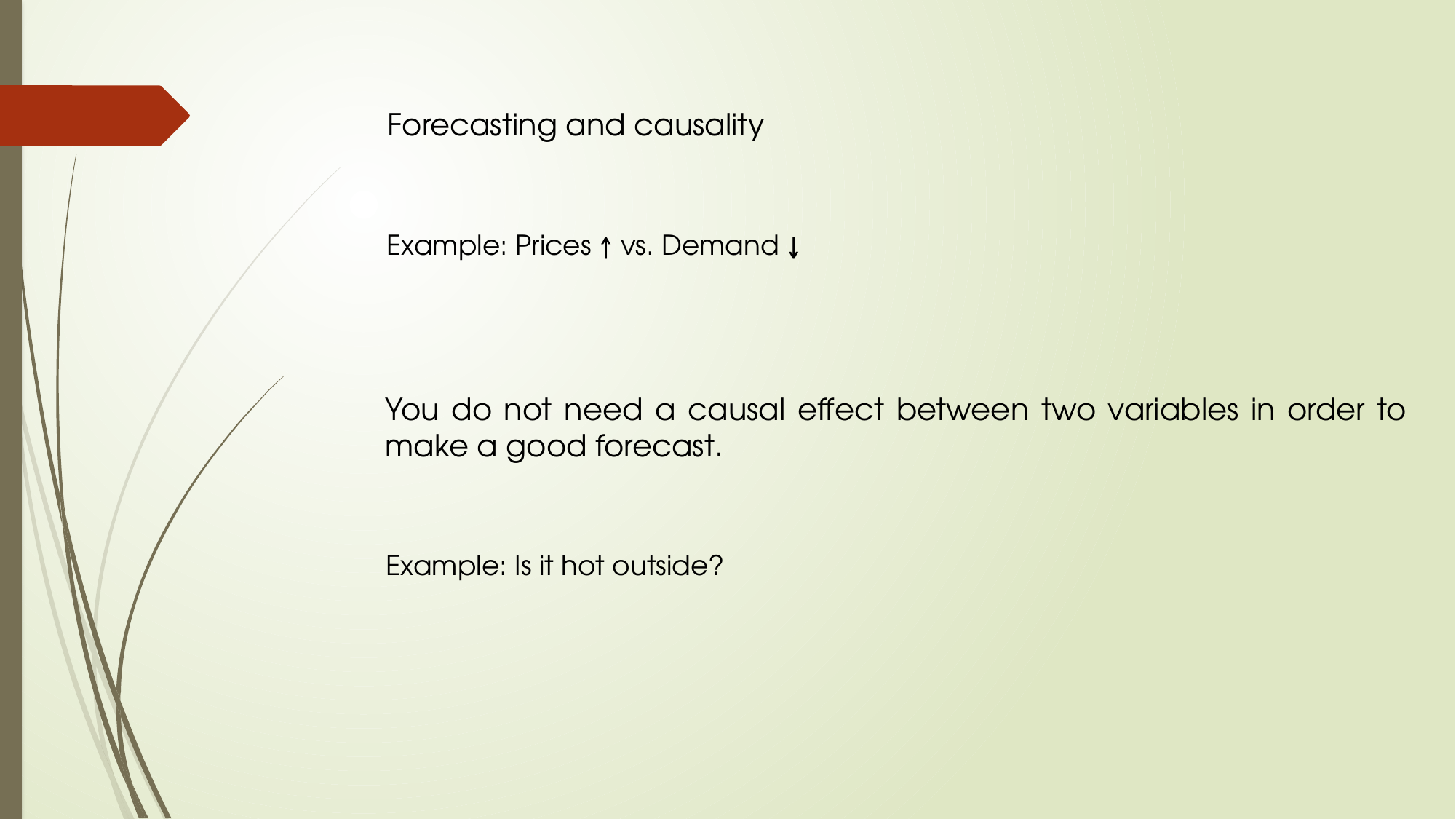

Forecasting and causality
Example: Prices ↑ vs. Demand ↓
You do not need a causal effect between two variables in order to make a good forecast.
Example: Is it hot outside?